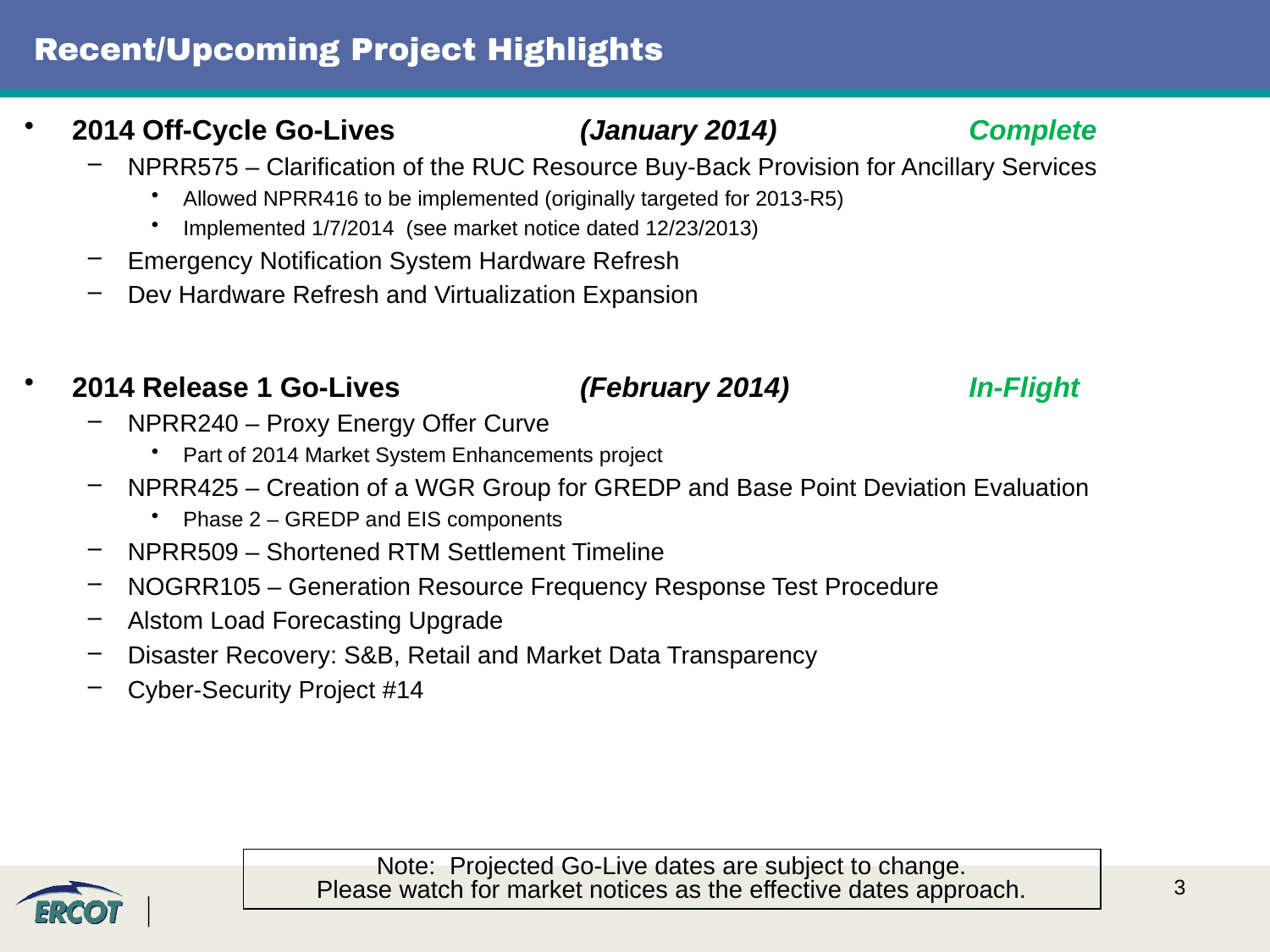

# Recent/Upcoming Project Highlights
2014 Off-Cycle Go-Lives		(January 2014)		 Complete
NPRR575 – Clarification of the RUC Resource Buy-Back Provision for Ancillary Services
Allowed NPRR416 to be implemented (originally targeted for 2013-R5)
Implemented 1/7/2014  (see market notice dated 12/23/2013)
Emergency Notification System Hardware Refresh
Dev Hardware Refresh and Virtualization Expansion

2014 Release 1 Go-Lives		(February 2014)		 In-Flight
NPRR240 – Proxy Energy Offer Curve
Part of 2014 Market System Enhancements project
NPRR425 – Creation of a WGR Group for GREDP and Base Point Deviation Evaluation
Phase 2 – GREDP and EIS components
NPRR509 – Shortened RTM Settlement Timeline
NOGRR105 – Generation Resource Frequency Response Test Procedure
Alstom Load Forecasting Upgrade
Disaster Recovery: S&B, Retail and Market Data Transparency
Cyber-Security Project #14
Note:  Projected Go-Live dates are subject to change.
Please watch for market notices as the effective dates approach.